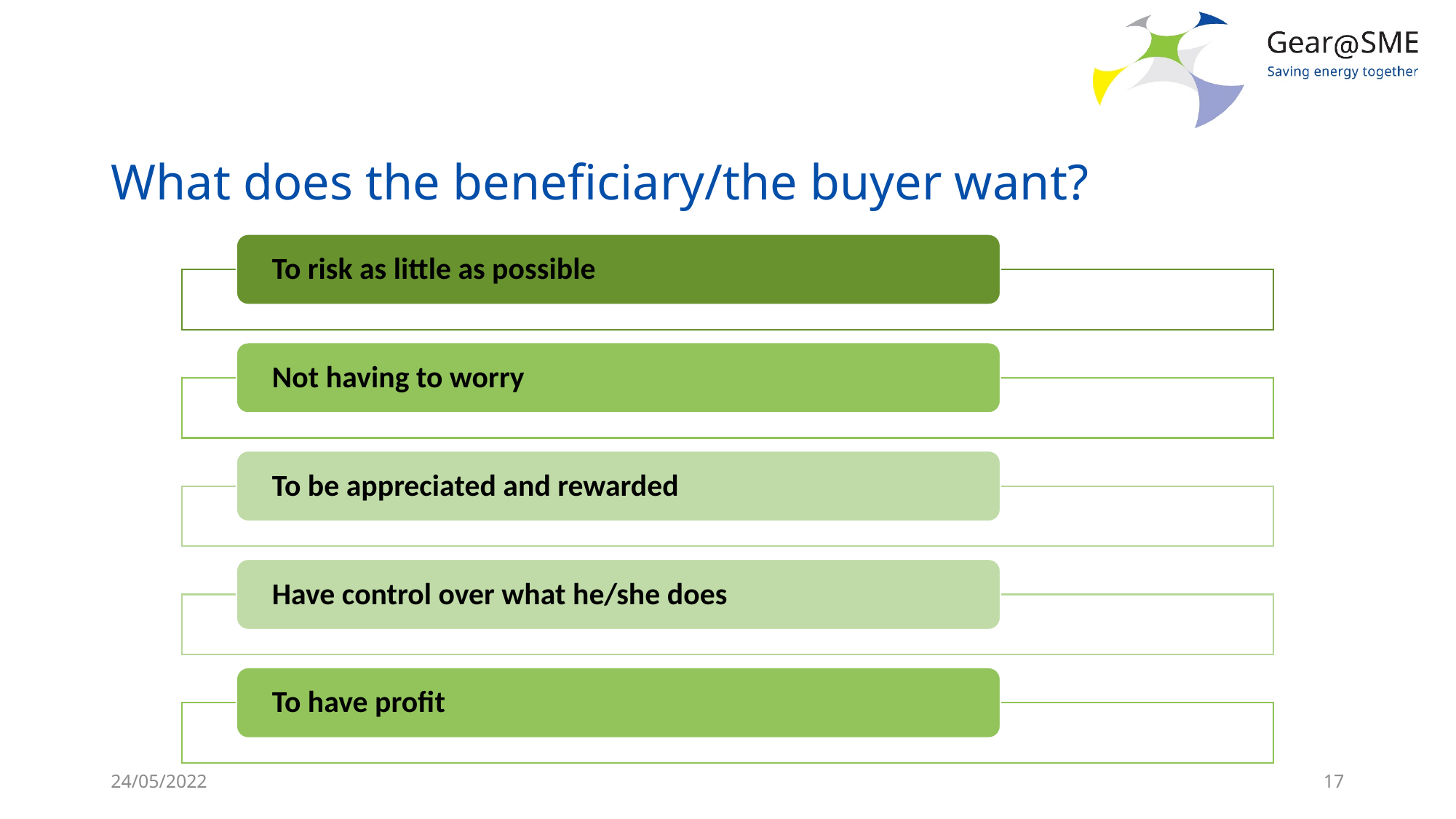

# What does the beneficiary/the buyer want?
To risk as little as possible
Not having to worry
To be appreciated and rewarded
Have control over what he/she does
To have profit

24/05/2022
17